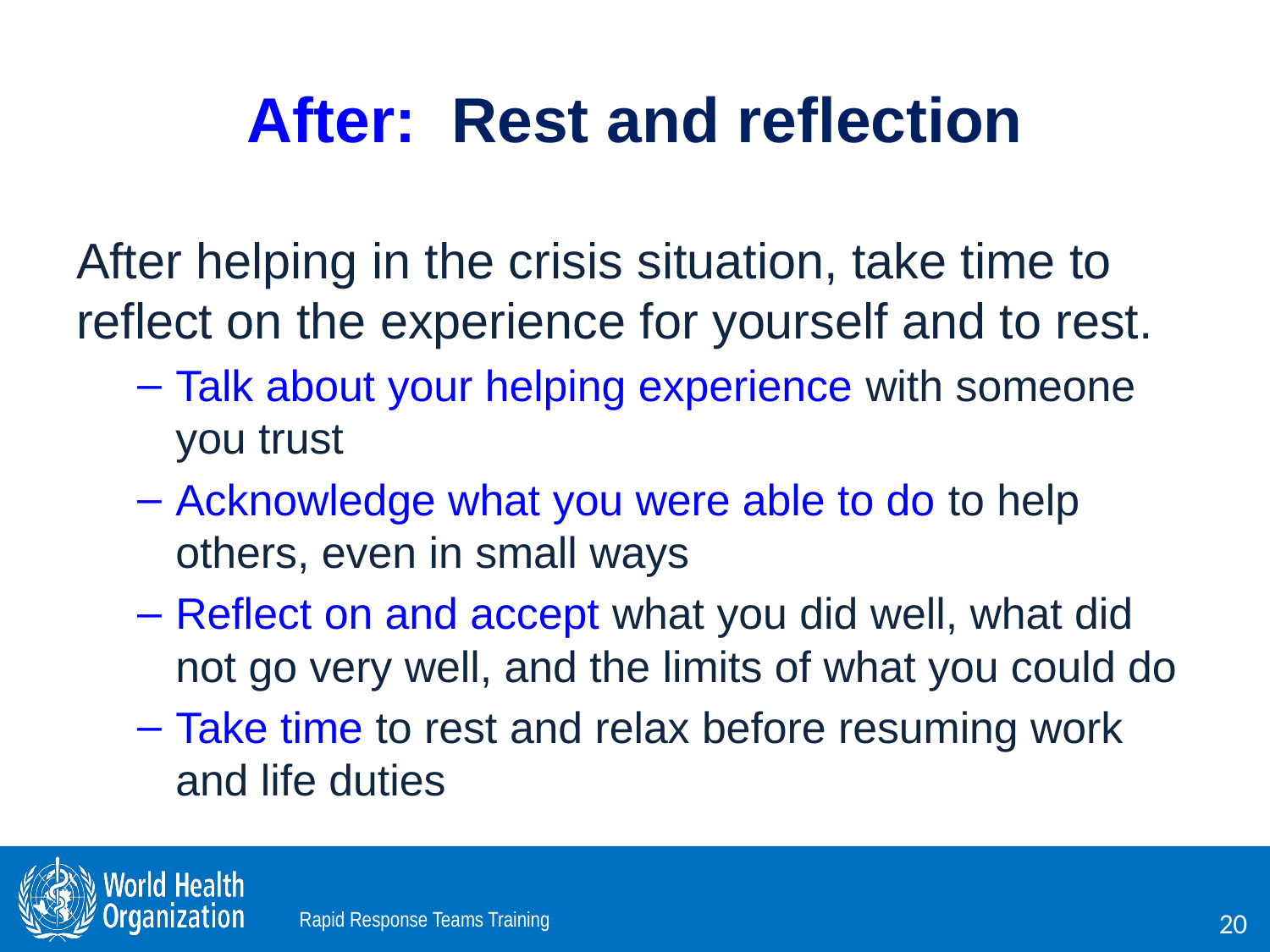

# After:  Rest and reflection
After helping in the crisis situation, take time to reflect on the experience for yourself and to rest.
Talk about your helping experience with someone
you trust
Acknowledge what you were able to do to help others, even in small ways
Reflect on and accept what you did well, what did not go very well, and the limits of what you could do
Take time to rest and relax before resuming work
and life duties